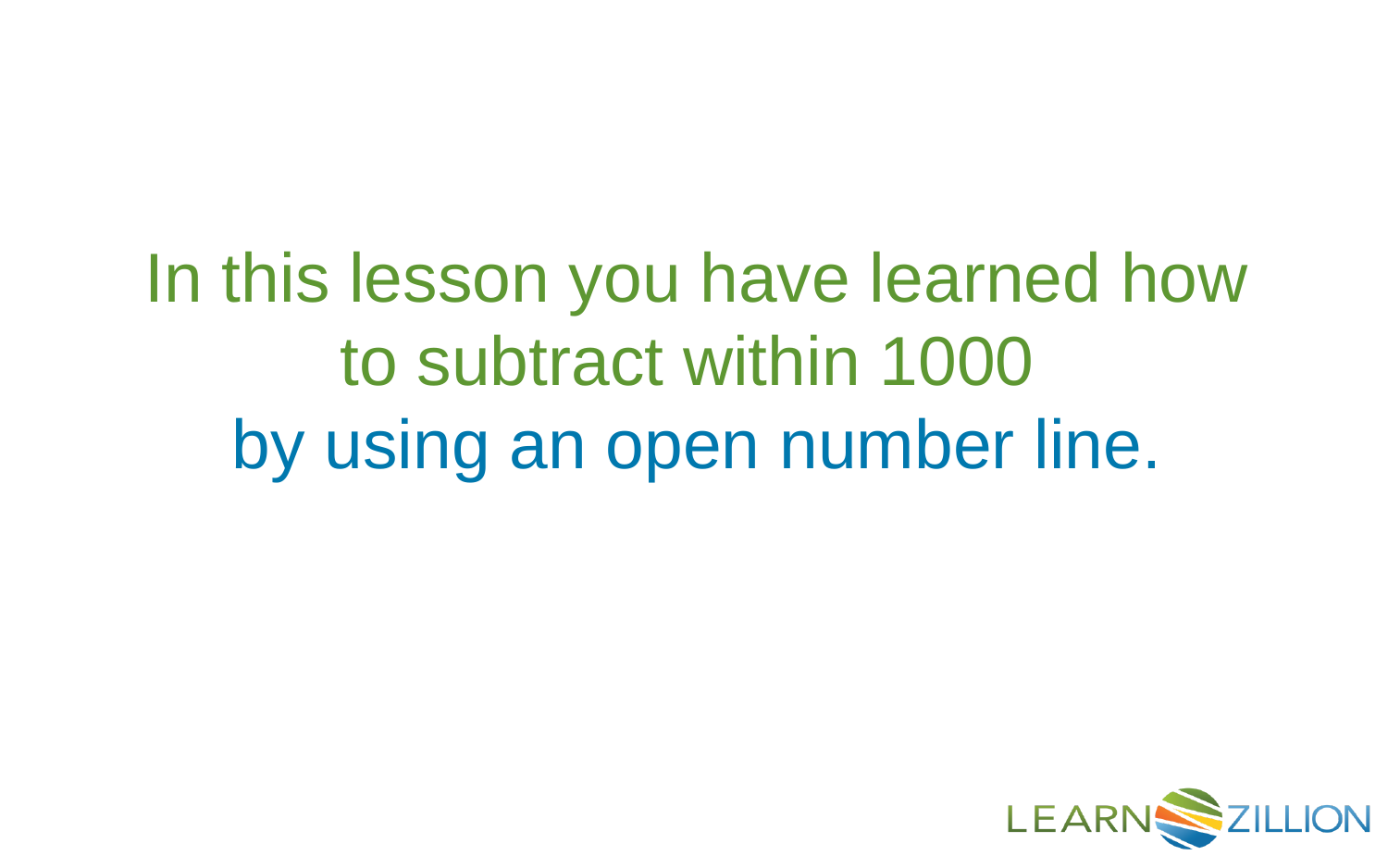

In this lesson you have learned how to subtract within 1000
by using an open number line.